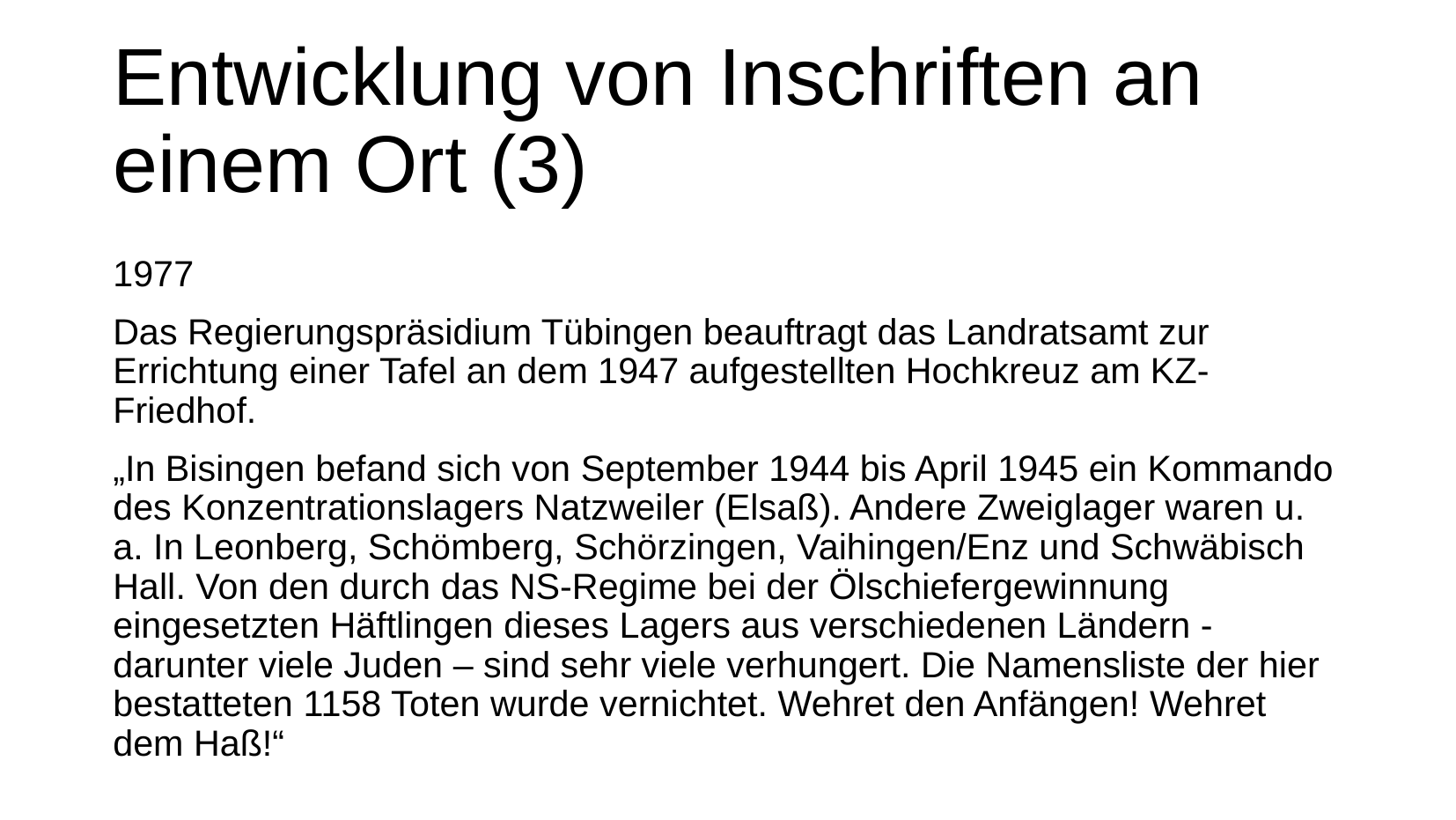

# Entwicklung von Inschriften an einem Ort (3)
1977
Das Regierungspräsidium Tübingen beauftragt das Landratsamt zur Errichtung einer Tafel an dem 1947 aufgestellten Hochkreuz am KZ-Friedhof.
„In Bisingen befand sich von September 1944 bis April 1945 ein Kommando des Konzentrationslagers Natzweiler (Elsaß). Andere Zweiglager waren u. a. In Leonberg, Schömberg, Schörzingen, Vaihingen/Enz und Schwäbisch Hall. Von den durch das NS-Regime bei der Ölschiefergewinnung eingesetzten Häftlingen dieses Lagers aus verschiedenen Ländern - darunter viele Juden – sind sehr viele verhungert. Die Namensliste der hier bestatteten 1158 Toten wurde vernichtet. Wehret den Anfängen! Wehret dem Haß!“